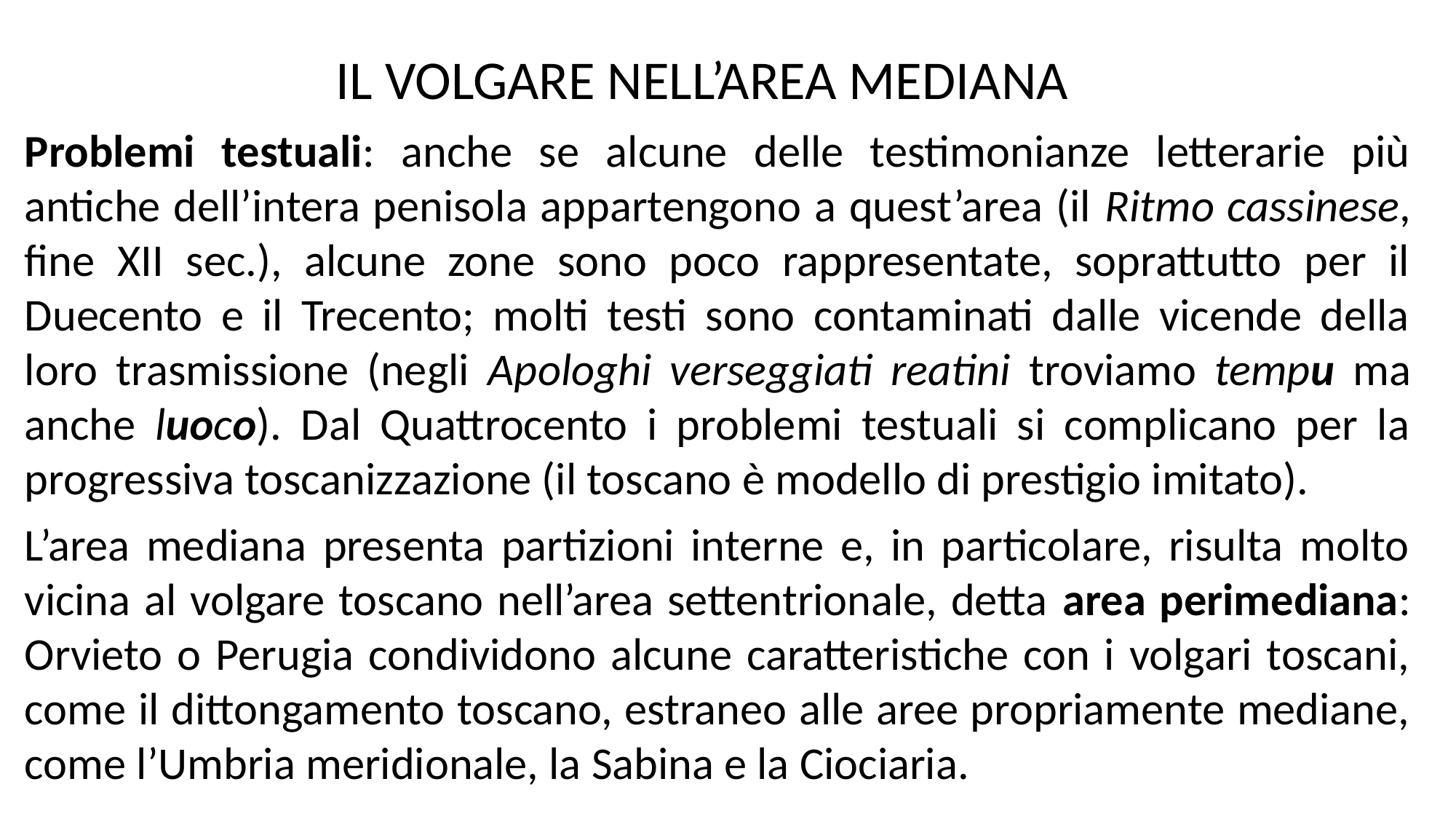

IL VOLGARE NELL’AREA MEDIANA
Problemi testuali: anche se alcune delle testimonianze letterarie più antiche dell’intera penisola appartengono a quest’area (il Ritmo cassinese, fine XII sec.), alcune zone sono poco rappresentate, soprattutto per il Duecento e il Trecento; molti testi sono contaminati dalle vicende della loro trasmissione (negli Apologhi verseggiati reatini troviamo tempu ma anche luoco). Dal Quattrocento i problemi testuali si complicano per la progressiva toscanizzazione (il toscano è modello di prestigio imitato).
L’area mediana presenta partizioni interne e, in particolare, risulta molto vicina al volgare toscano nell’area settentrionale, detta area perimediana: Orvieto o Perugia condividono alcune caratteristiche con i volgari toscani, come il dittongamento toscano, estraneo alle aree propriamente mediane, come l’Umbria meridionale, la Sabina e la Ciociaria.